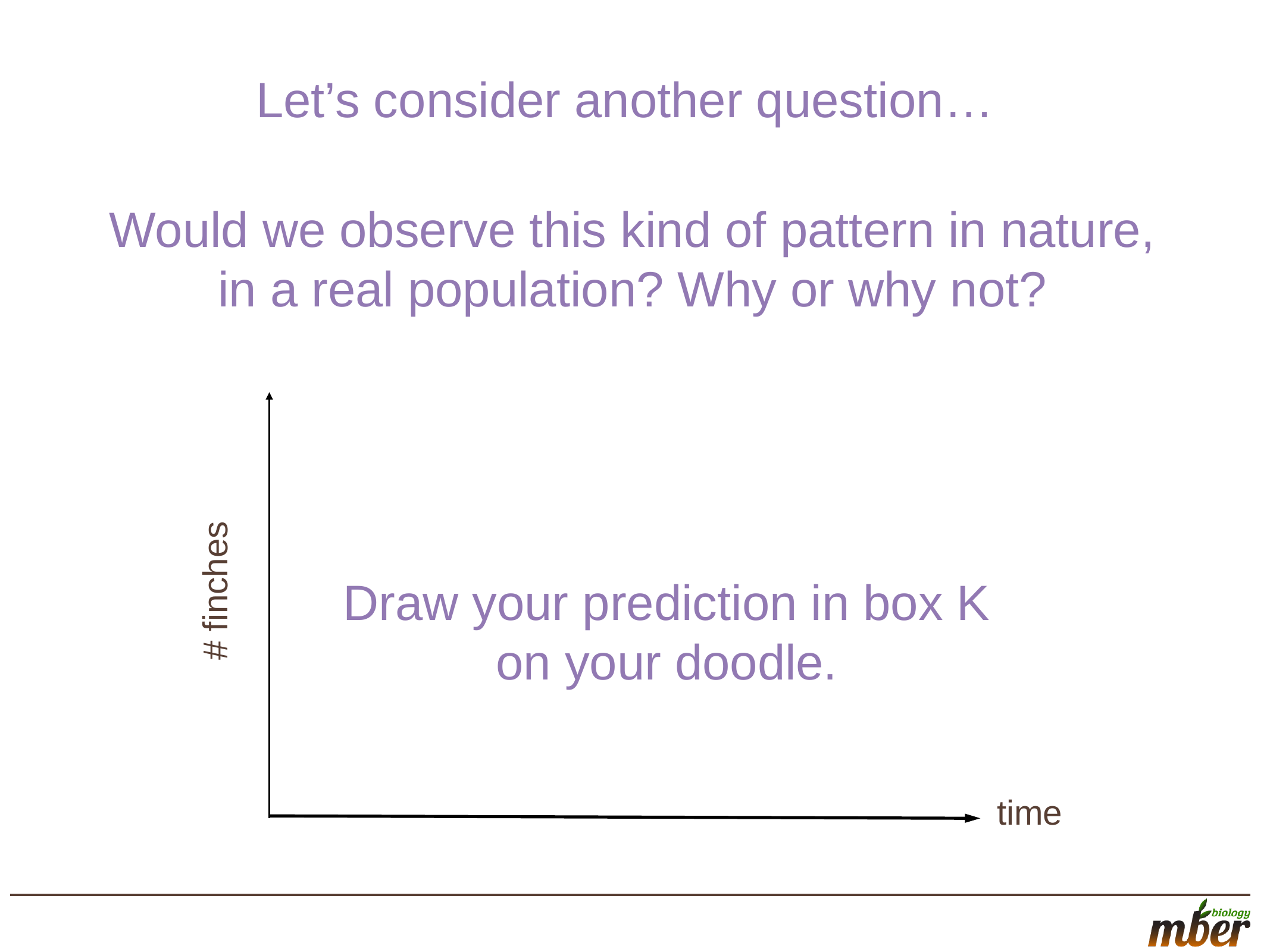

Let’s consider another question…
Would we observe this kind of pattern in nature, in a real population? Why or why not?
# finches
Draw your prediction in box K on your doodle.
time